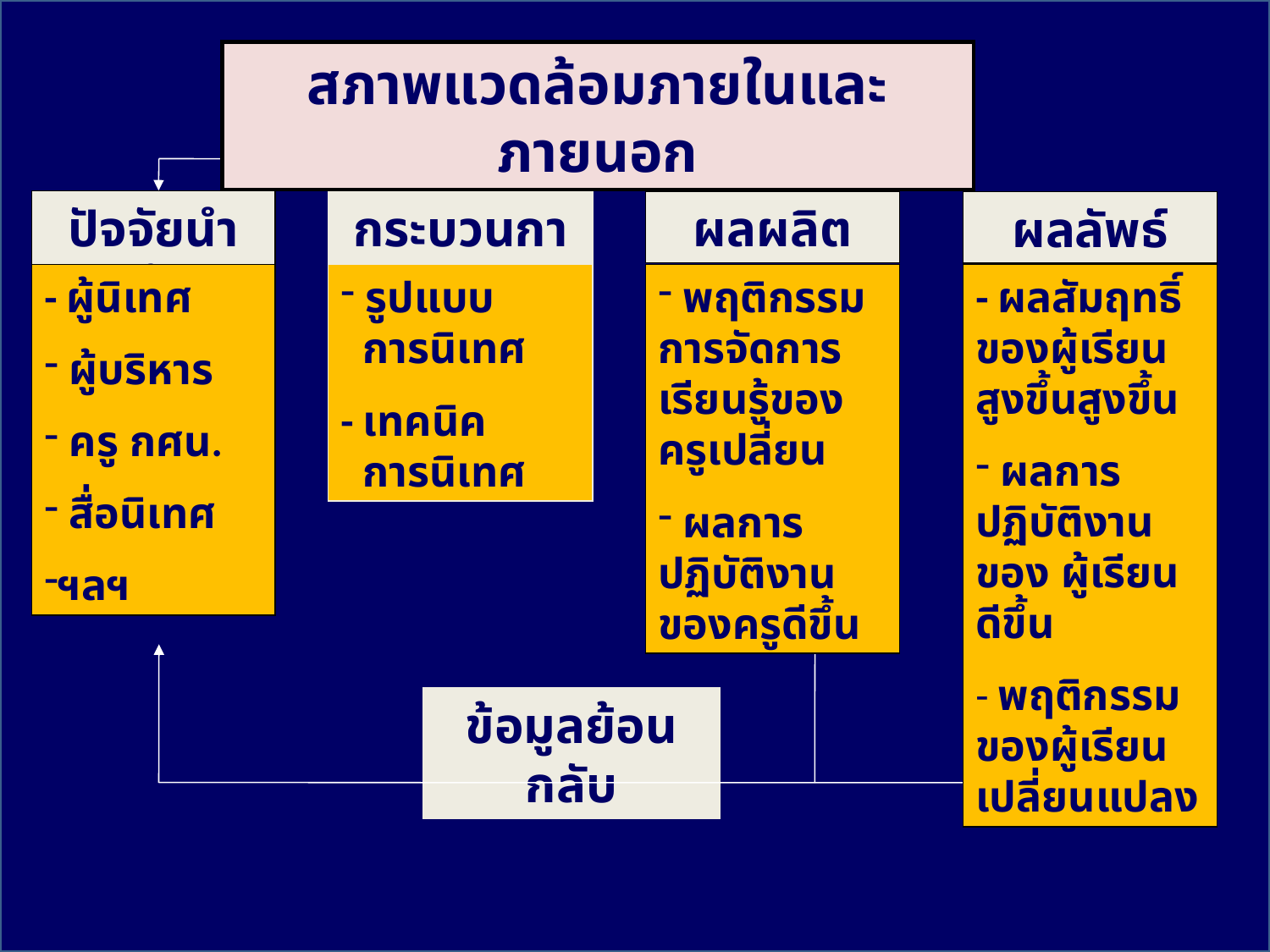

สภาพแวดล้อมภายในและภายนอก

ปัจจัยนำเข้า
กระบวนการ
ผลผลิต
ผลลัพธ์
- ผู้นิเทศ
 ผู้บริหาร
 ครู กศน.
 สื่อนิเทศ
ฯลฯ
 รูปแบบ
  การนิเทศ
- เทคนิค
  การนิเทศ
 พฤติกรรมการจัดการเรียนรู้ของครูเปลี่ยน
 ผลการปฏิบัติงานของครูดีขึ้น
- ผลสัมฤทธิ์ของผู้เรียนสูงขึ้นสูงขึ้น
 ผลการปฏิบัติงานของ ผู้เรียนดีขึ้น
- พฤติกรรมของผู้เรียนเปลี่ยนแปลง
ข้อมูลย้อนกลับ